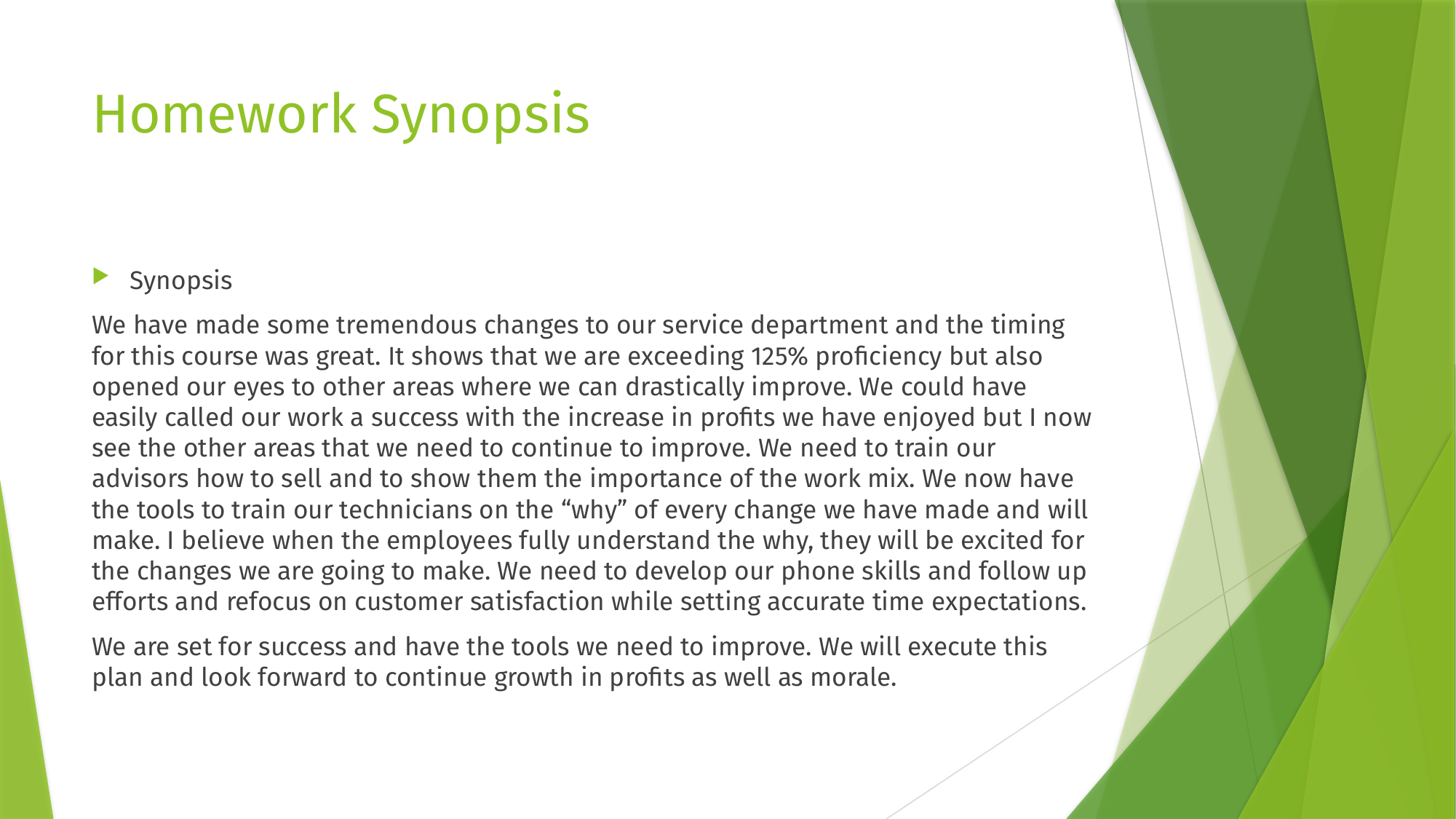

# Homework Synopsis
Synopsis
We have made some tremendous changes to our service department and the timing for this course was great. It shows that we are exceeding 125% proficiency but also opened our eyes to other areas where we can drastically improve. We could have easily called our work a success with the increase in profits we have enjoyed but I now see the other areas that we need to continue to improve. We need to train our advisors how to sell and to show them the importance of the work mix. We now have the tools to train our technicians on the “why” of every change we have made and will make. I believe when the employees fully understand the why, they will be excited for the changes we are going to make. We need to develop our phone skills and follow up efforts and refocus on customer satisfaction while setting accurate time expectations.
We are set for success and have the tools we need to improve. We will execute this plan and look forward to continue growth in profits as well as morale.